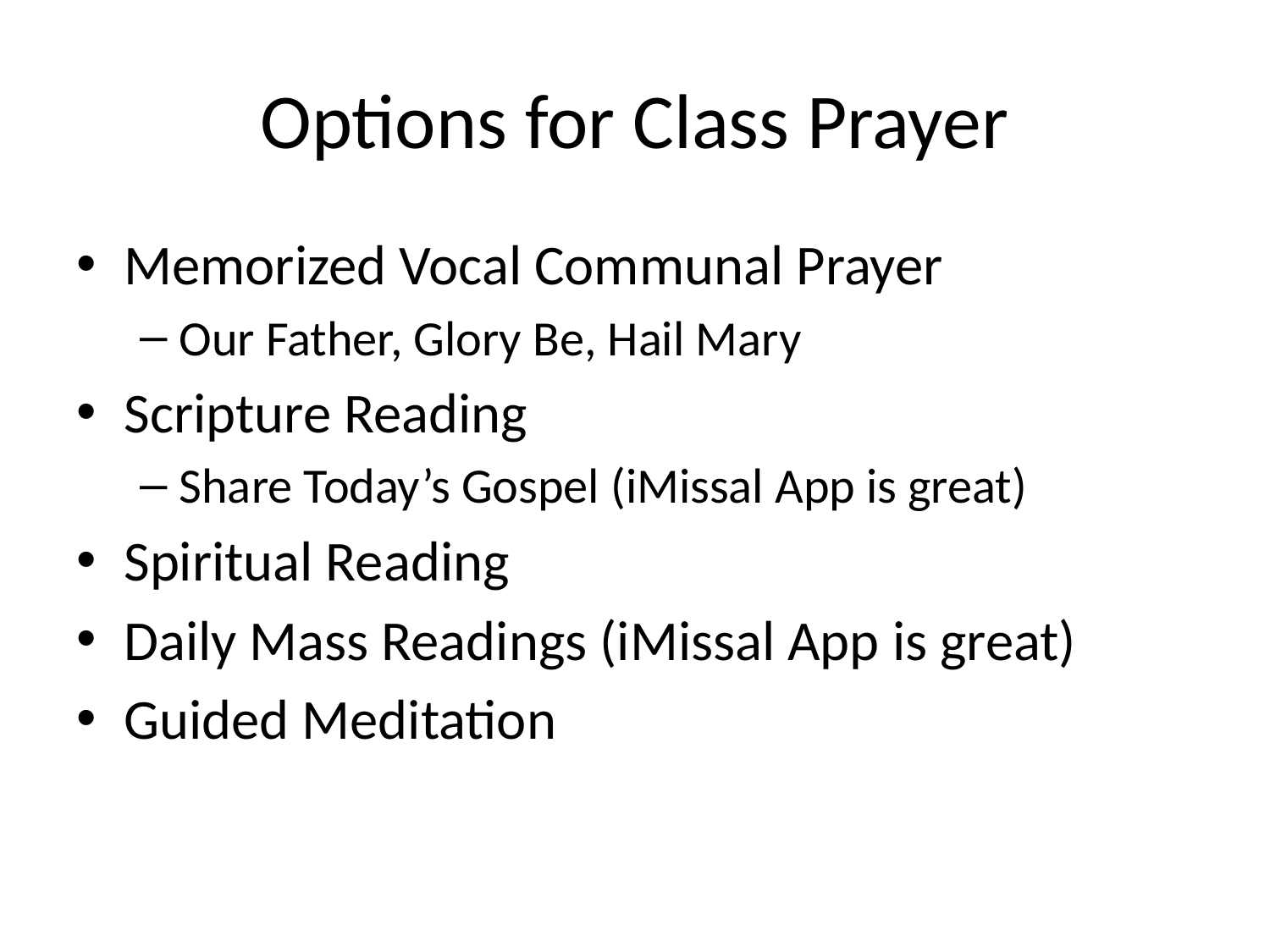

# Options for Class Prayer
Memorized Vocal Communal Prayer
Our Father, Glory Be, Hail Mary
Scripture Reading
Share Today’s Gospel (iMissal App is great)
Spiritual Reading
Daily Mass Readings (iMissal App is great)
Guided Meditation